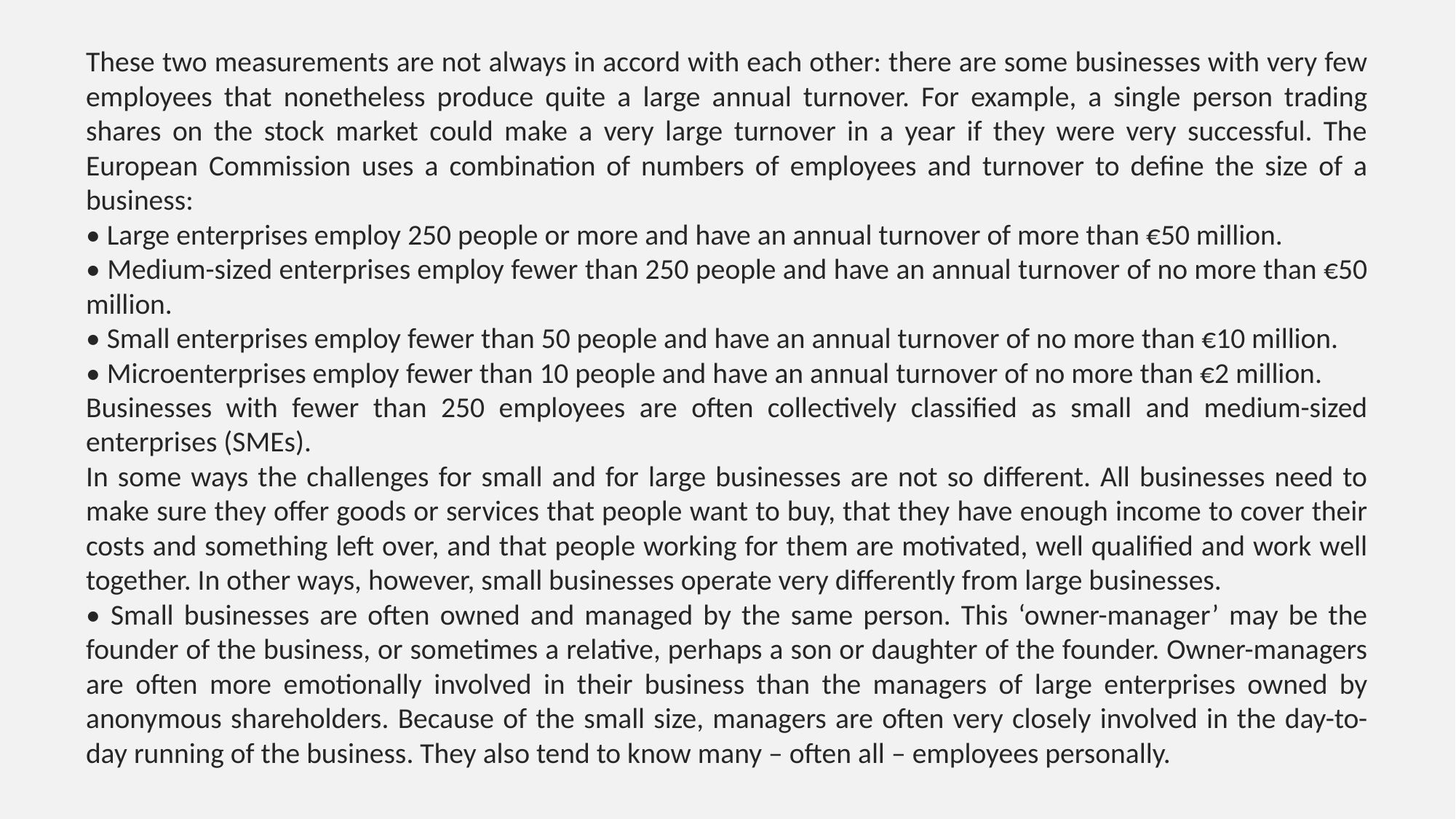

These two measurements are not always in accord with each other: there are some businesses with very few employees that nonetheless produce quite a large annual turnover. For example, a single person trading shares on the stock market could make a very large turnover in a year if they were very successful. The European Commission uses a combination of numbers of employees and turnover to define the size of a business:
• Large enterprises employ 250 people or more and have an annual turnover of more than €50 million.
• Medium-sized enterprises employ fewer than 250 people and have an annual turnover of no more than €50 million.
• Small enterprises employ fewer than 50 people and have an annual turnover of no more than €10 million.
• Microenterprises employ fewer than 10 people and have an annual turnover of no more than €2 million.
Businesses with fewer than 250 employees are often collectively classified as small and medium-sized enterprises (SMEs).
In some ways the challenges for small and for large businesses are not so different. All businesses need to make sure they offer goods or services that people want to buy, that they have enough income to cover their costs and something left over, and that people working for them are motivated, well qualified and work well together. In other ways, however, small businesses operate very differently from large businesses.
• Small businesses are often owned and managed by the same person. This ‘owner-manager’ may be the founder of the business, or sometimes a relative, perhaps a son or daughter of the founder. Owner-managers are often more emotionally involved in their business than the managers of large enterprises owned by anonymous shareholders. Because of the small size, managers are often very closely involved in the day-to-day running of the business. They also tend to know many – often all – employees personally.